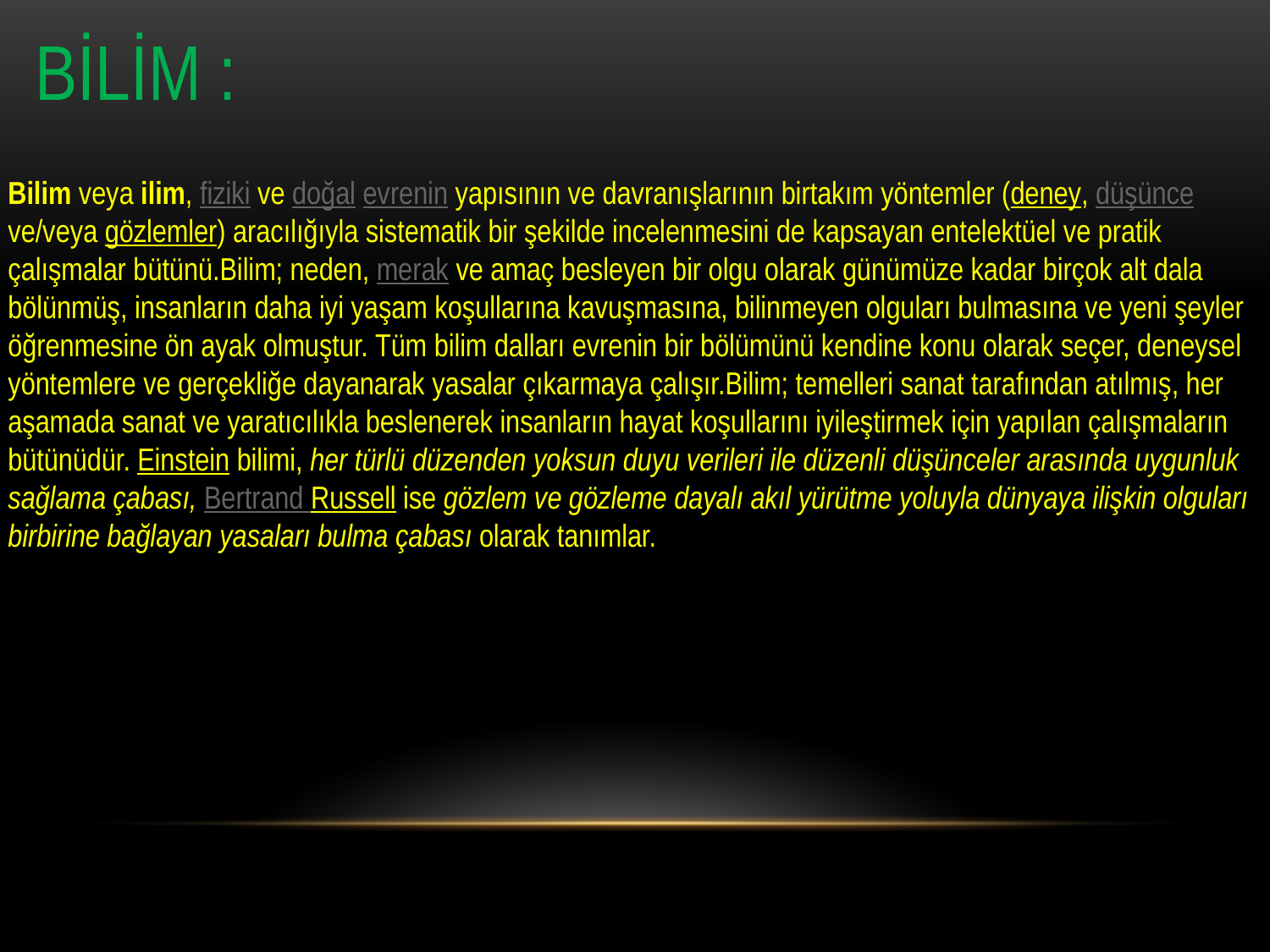

BİLİM :
Bilim veya ilim, fiziki ve doğal evrenin yapısının ve davranışlarının birtakım yöntemler (deney, düşünce ve/veya gözlemler) aracılığıyla sistematik bir şekilde incelenmesini de kapsayan entelektüel ve pratik çalışmalar bütünü.Bilim; neden, merak ve amaç besleyen bir olgu olarak günümüze kadar birçok alt dala bölünmüş, insanların daha iyi yaşam koşullarına kavuşmasına, bilinmeyen olguları bulmasına ve yeni şeyler öğrenmesine ön ayak olmuştur. Tüm bilim dalları evrenin bir bölümünü kendine konu olarak seçer, deneysel yöntemlere ve gerçekliğe dayanarak yasalar çıkarmaya çalışır.Bilim; temelleri sanat tarafından atılmış, her aşamada sanat ve yaratıcılıkla beslenerek insanların hayat koşullarını iyileştirmek için yapılan çalışmaların bütünüdür. Einstein bilimi, her türlü düzenden yoksun duyu verileri ile düzenli düşünceler arasında uygunluk sağlama çabası, Bertrand Russell ise gözlem ve gözleme dayalı akıl yürütme yoluyla dünyaya ilişkin olguları birbirine bağlayan yasaları bulma çabası olarak tanımlar.